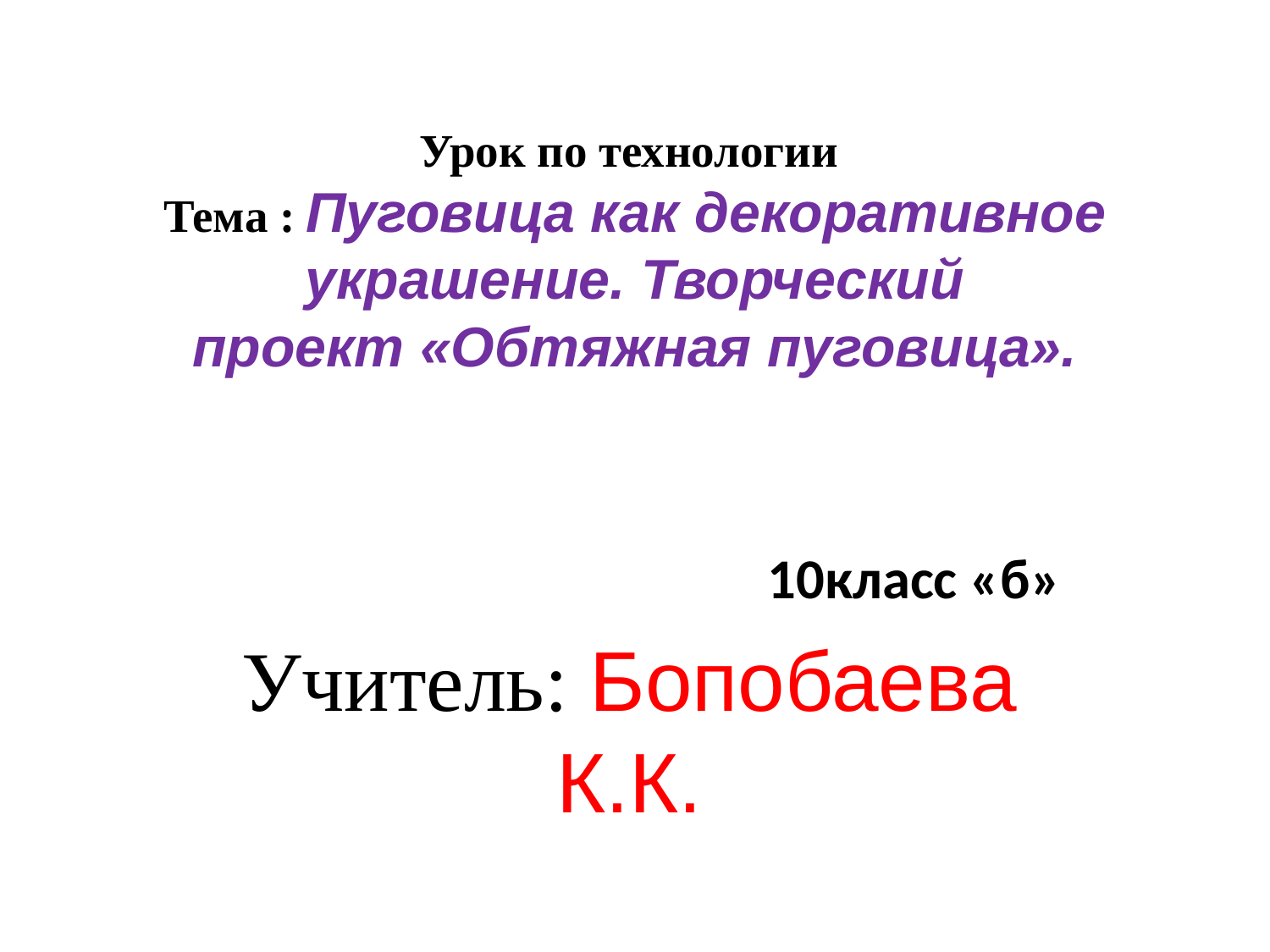

# Урок по технологии Тема : Пуговица как декоративное украшение. Творческий проект «Обтяжная пуговица».
     10класс «б»
Учитель: Бопобаева К.К.